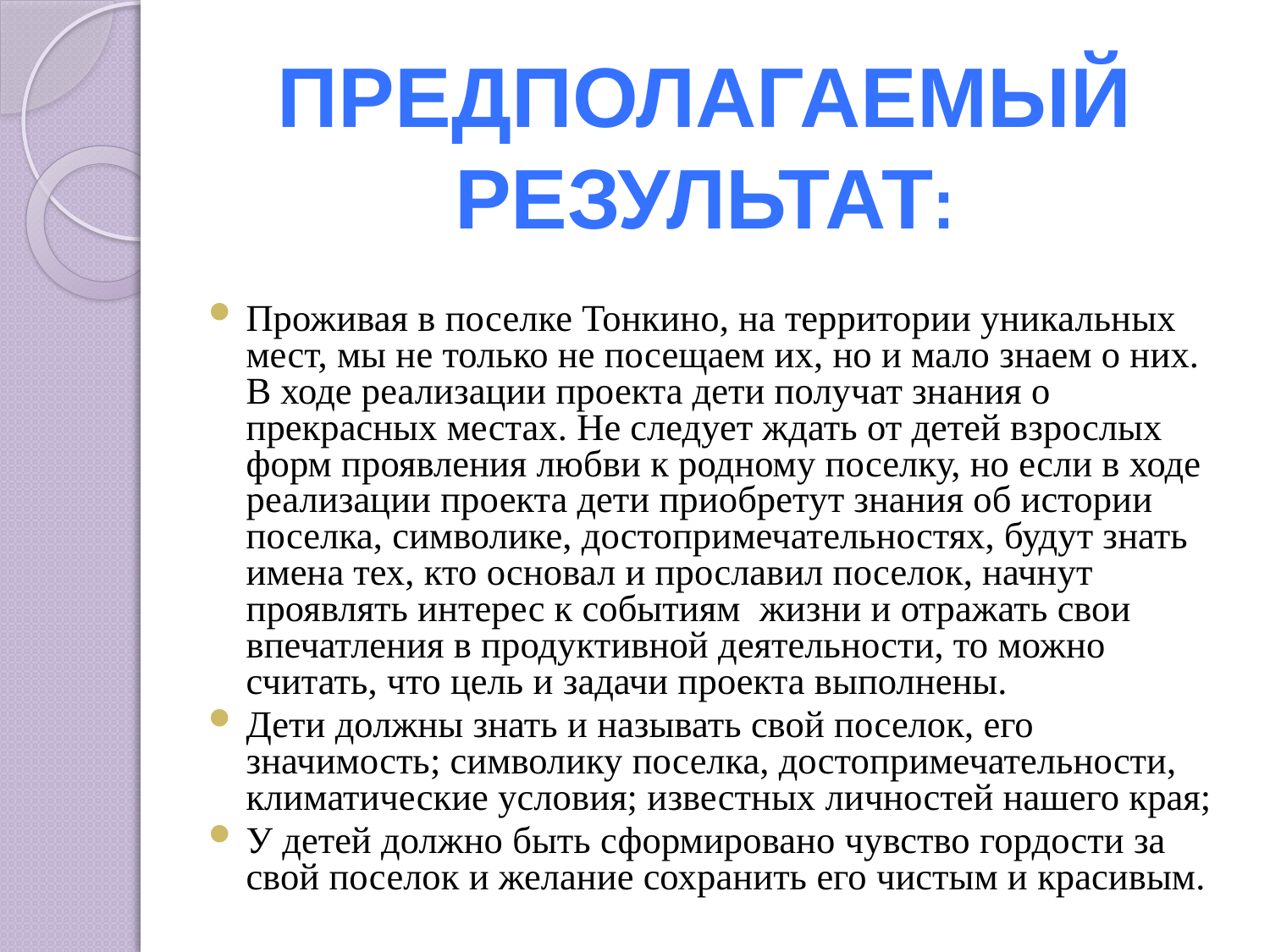

Предполагаемый результат:
Проживая в поселке Тонкино, на территории уникальных мест, мы не только не посещаем их, но и мало знаем о них. В ходе реализации проекта дети получат знания о прекрасных местах. Не следует ждать от детей взрослых форм проявления любви к родному поселку, но если в ходе реализации проекта дети приобретут знания об истории  поселка, символике, достопримечательностях, будут знать имена тех, кто основал и прославил поселок, начнут проявлять интерес к событиям  жизни и отражать свои впечатления в продуктивной деятельности, то можно считать, что цель и задачи проекта выполнены.
Дети должны знать и называть свой поселок, его значимость; символику поселка, достопримечательности, климатические условия; известных личностей нашего края;
У детей должно быть сформировано чувство гордости за свой поселок и желание сохранить его чистым и красивым.